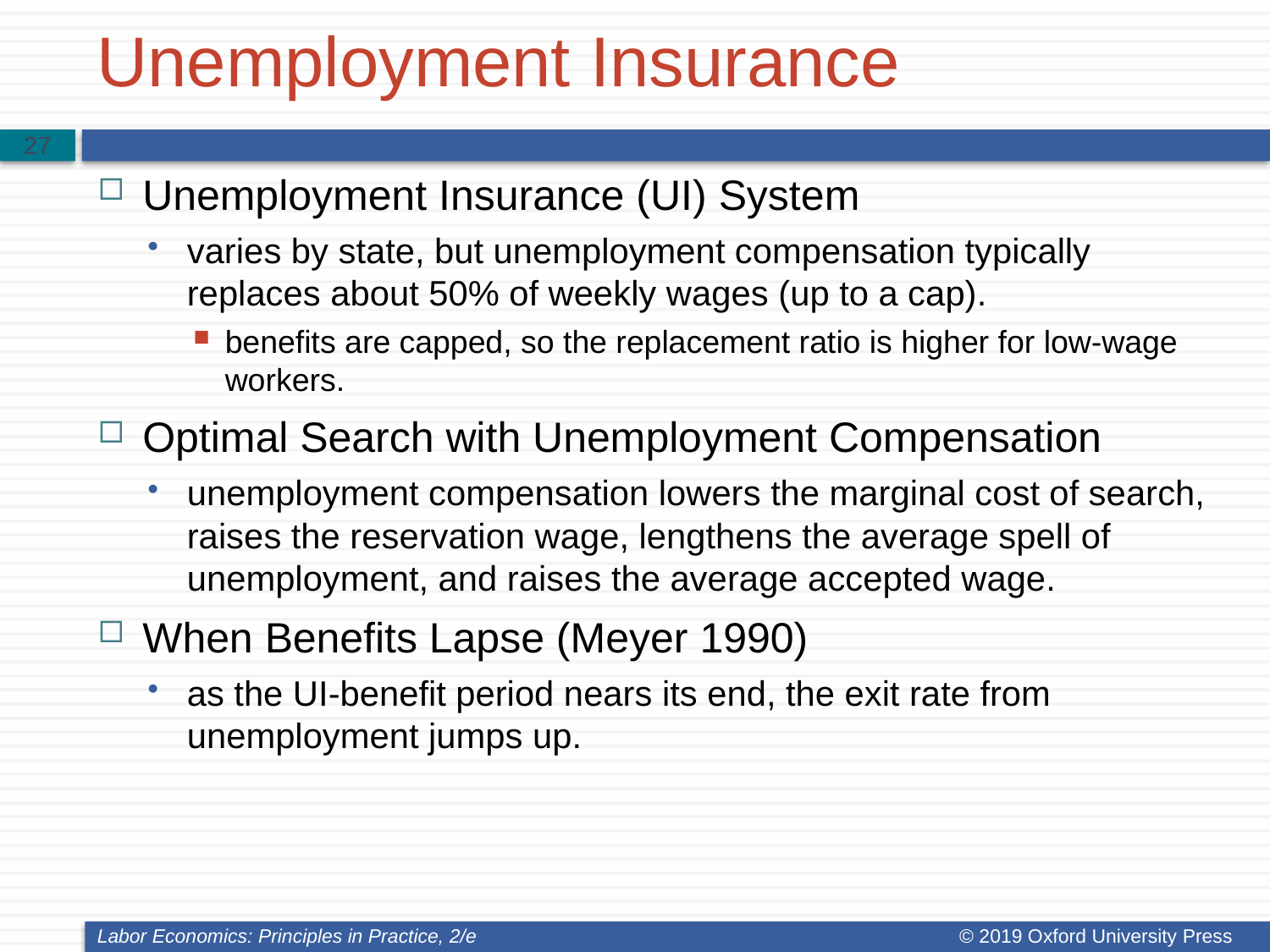

# Unemployment Insurance
27
Unemployment Insurance (UI) System
varies by state, but unemployment compensation typically replaces about 50% of weekly wages (up to a cap).
benefits are capped, so the replacement ratio is higher for low-wage workers.
Optimal Search with Unemployment Compensation
unemployment compensation lowers the marginal cost of search, raises the reservation wage, lengthens the average spell of unemployment, and raises the average accepted wage.
When Benefits Lapse (Meyer 1990)
as the UI-benefit period nears its end, the exit rate from unemployment jumps up.
Labor Economics: Principles in Practice, 2/e
© 2019 Oxford University Press